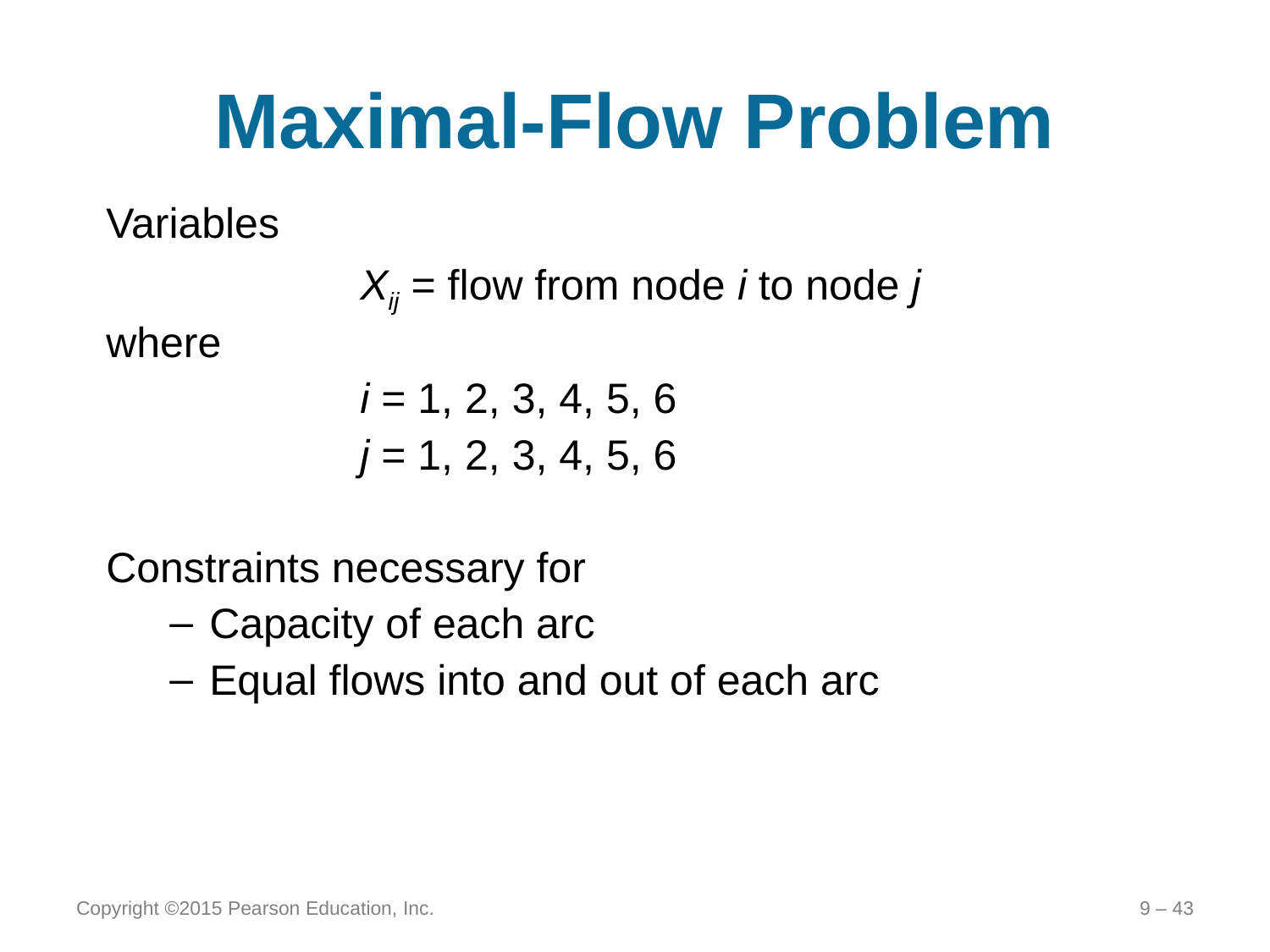

# Maximal-Flow Problem
Variables
		Xij = flow from node i to node j
where
		i = 1, 2, 3, 4, 5, 6
		j = 1, 2, 3, 4, 5, 6

Constraints necessary for
Capacity of each arc
Equal flows into and out of each arc
Copyright ©2015 Pearson Education, Inc.
9 – 43